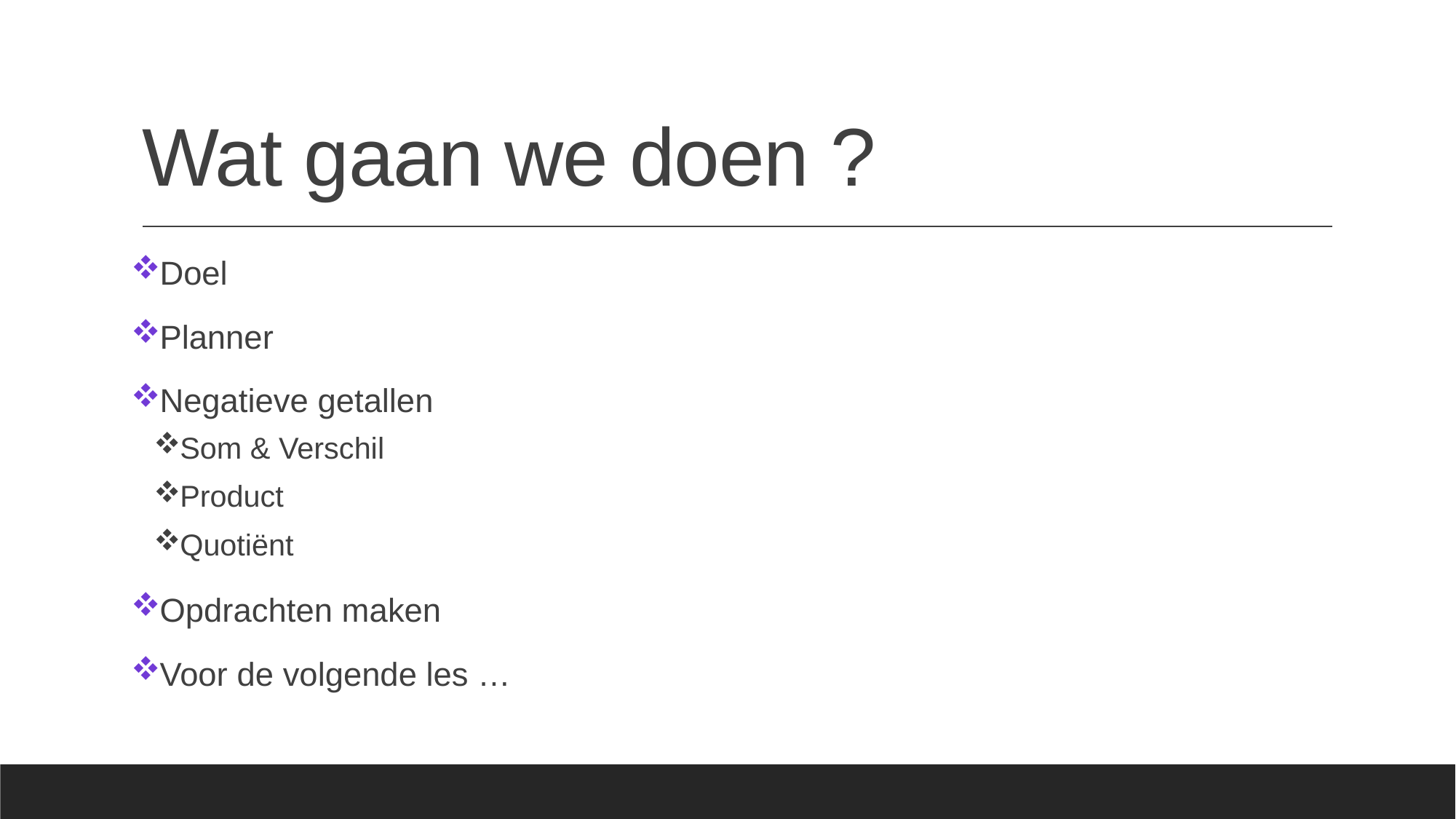

# Wat gaan we doen ?
Doel
Planner
Negatieve getallen
Som & Verschil
Product
Quotiënt
Opdrachten maken
Voor de volgende les …